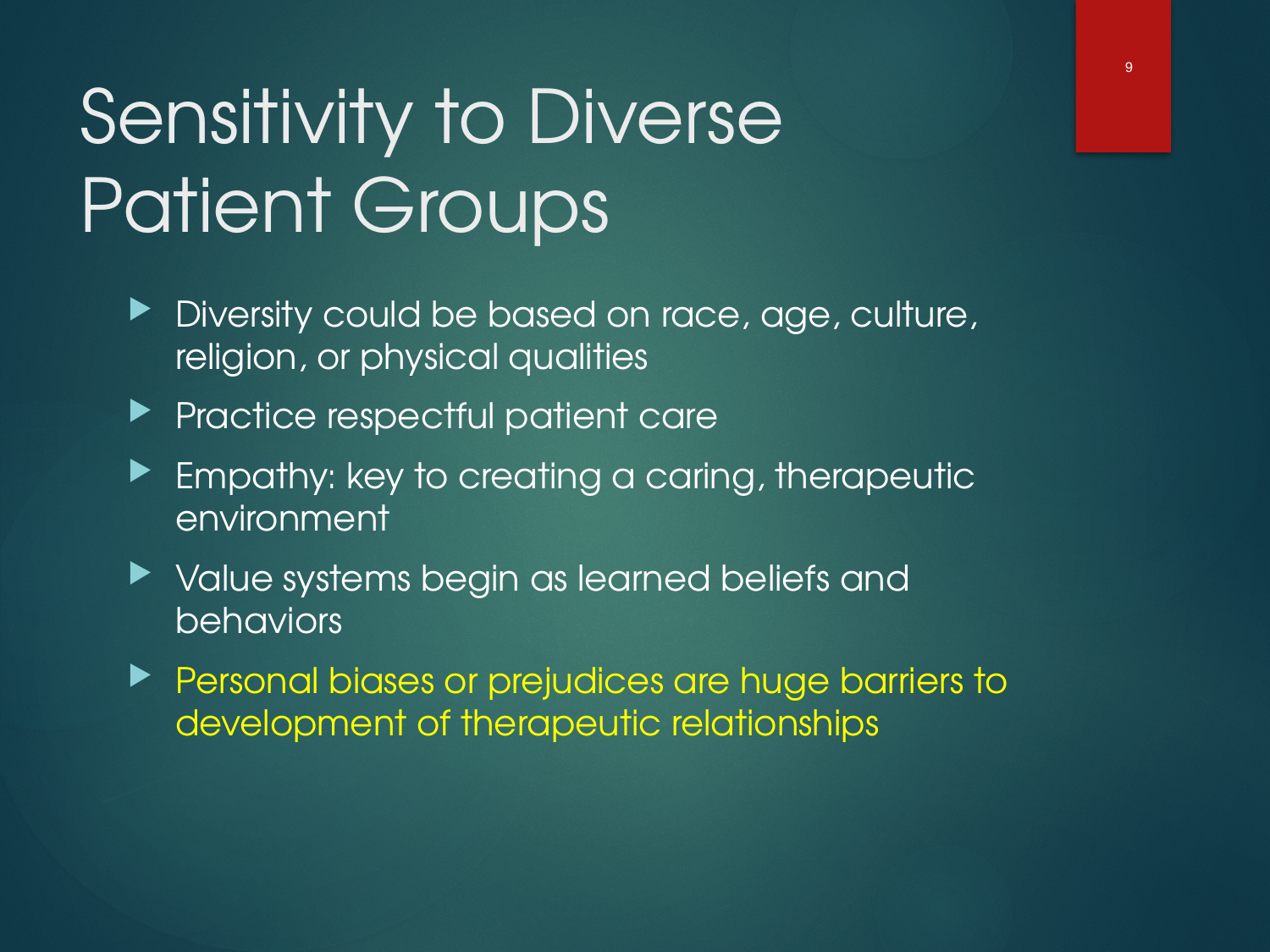

9

# Sensitivity to Diverse Patient Groups
Diversity could be based on race, age, culture, religion, or physical qualities
Practice respectful patient care
Empathy: key to creating a caring, therapeutic environment
Value systems begin as learned beliefs and behaviors
Personal biases or prejudices are huge barriers to development of therapeutic relationships